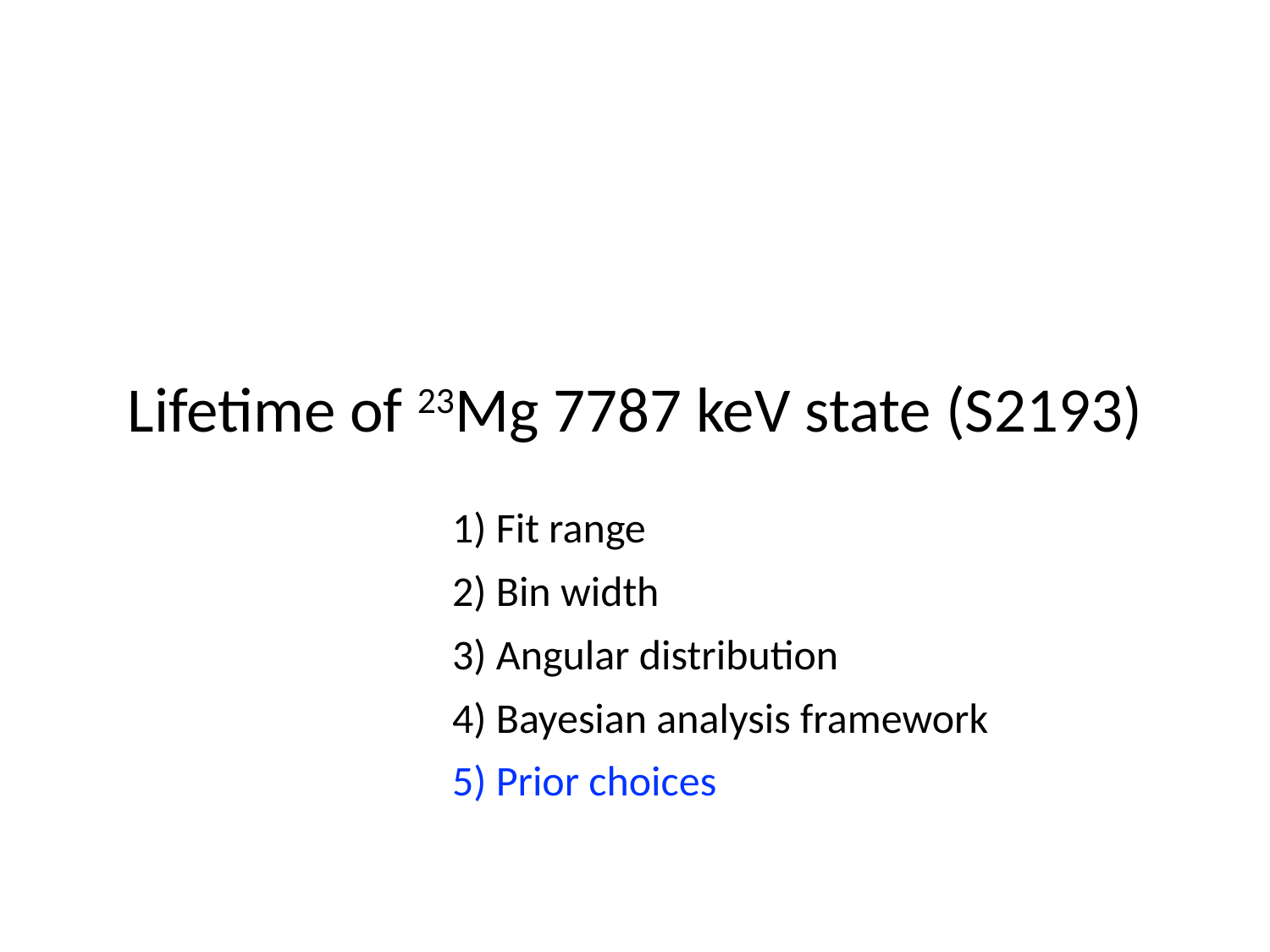

# Lifetime of 23Mg 7787 keV state (S2193)
1) Fit range
2) Bin width
3) Angular distribution
4) Bayesian analysis framework
5) Prior choices